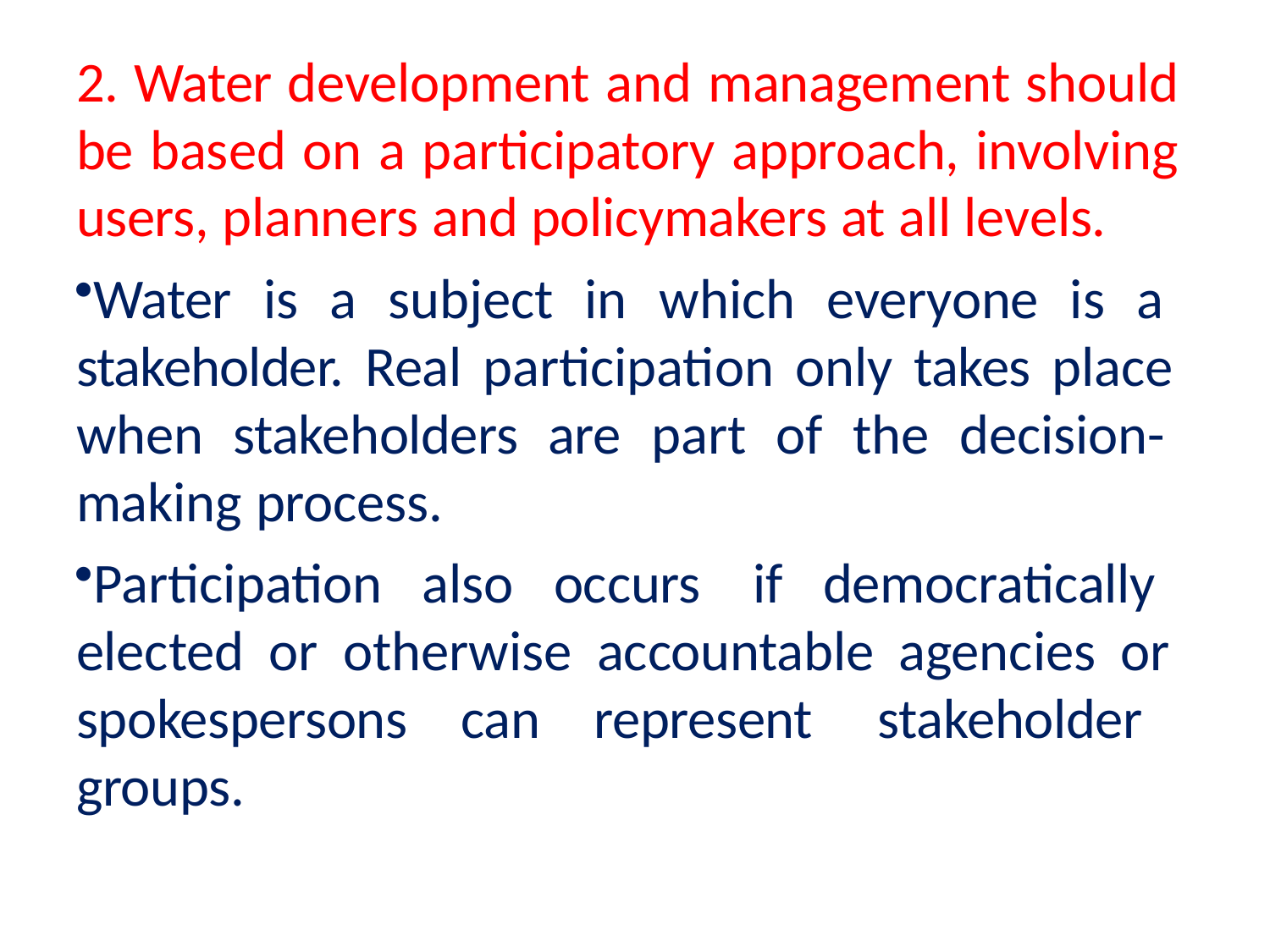

2. Water development and management should  be based on a participatory approach, involving  users, planners and policymakers at all levels.
Water is a subject in which everyone is a  stakeholder. Real participation only takes place  when stakeholders are part of the decision-  making process.
Participation also occurs if democratically  elected or otherwise accountable agencies or  spokespersons can represent stakeholder  groups.